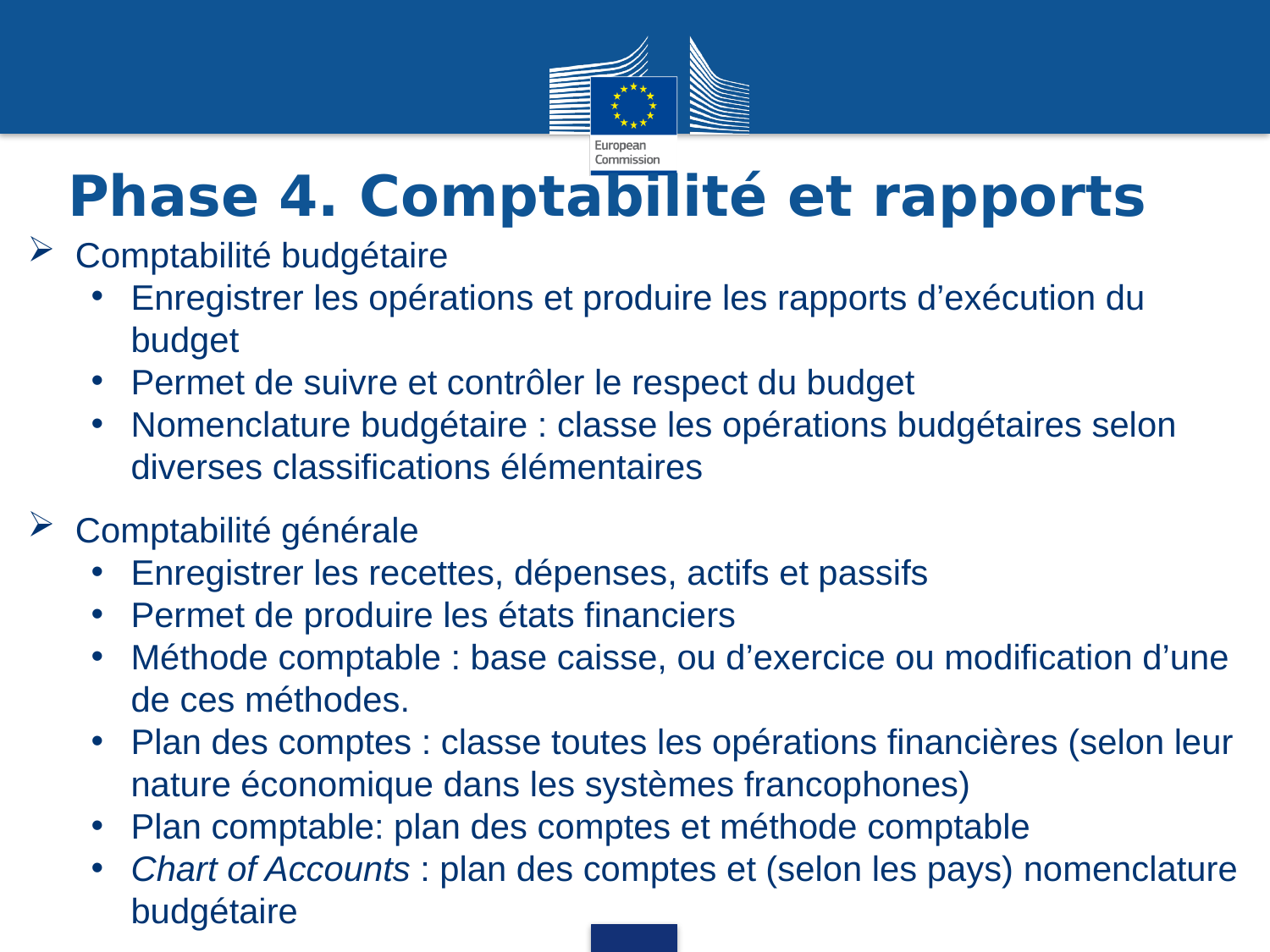

Phase 4. Comptabilité et rapports
Comptabilité budgétaire
Enregistrer les opérations et produire les rapports d’exécution du budget
Permet de suivre et contrôler le respect du budget
Nomenclature budgétaire : classe les opérations budgétaires selon diverses classifications élémentaires

Comptabilité générale
Enregistrer les recettes, dépenses, actifs et passifs
Permet de produire les états financiers
Méthode comptable : base caisse, ou d’exercice ou modification d’une de ces méthodes.
Plan des comptes : classe toutes les opérations financières (selon leur nature économique dans les systèmes francophones)
Plan comptable: plan des comptes et méthode comptable
Chart of Accounts : plan des comptes et (selon les pays) nomenclature budgétaire